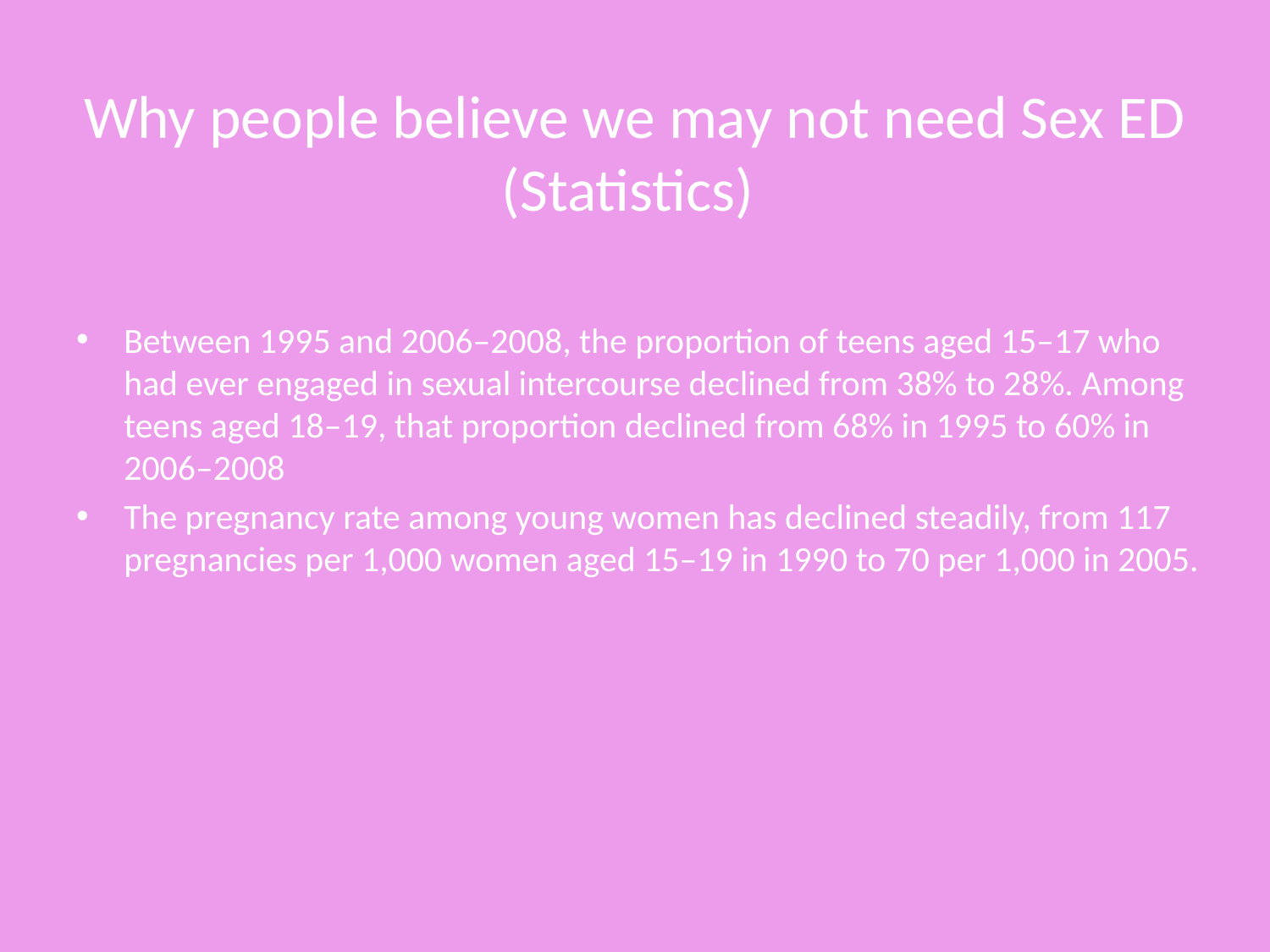

# Why people believe we may not need Sex ED (Statistics)
Between 1995 and 2006–2008, the proportion of teens aged 15–17 who had ever engaged in sexual intercourse declined from 38% to 28%. Among teens aged 18–19, that proportion declined from 68% in 1995 to 60% in 2006–2008
The pregnancy rate among young women has declined steadily, from 117 pregnancies per 1,000 women aged 15–19 in 1990 to 70 per 1,000 in 2005.